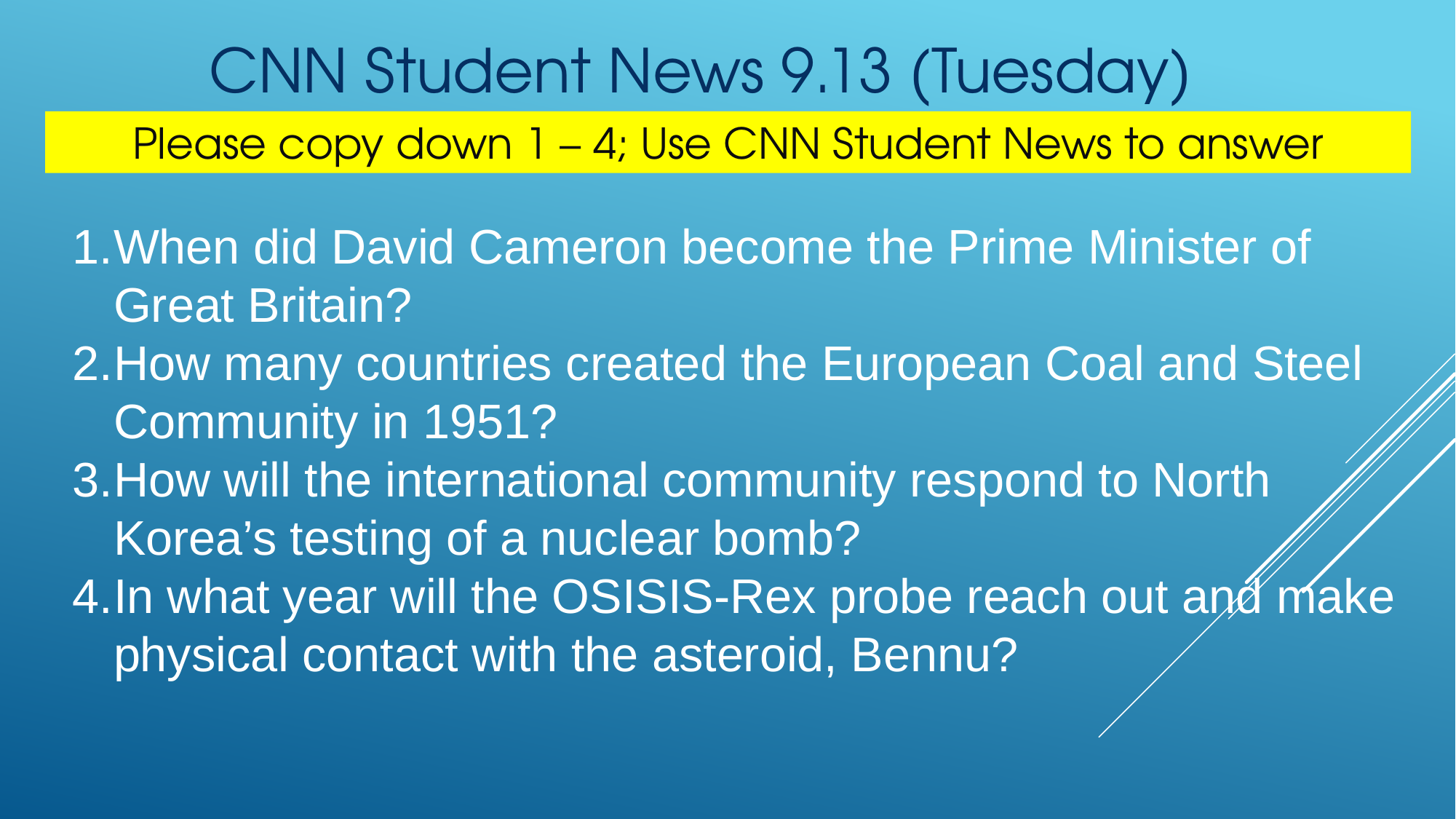

CNN Student News 9.13 (Tuesday)
Please copy down 1 – 4; Use CNN Student News to answer

When did David Cameron become the Prime Minister of Great Britain?
How many countries created the European Coal and Steel Community in 1951?
How will the international community respond to North Korea’s testing of a nuclear bomb?
In what year will the OSISIS-Rex probe reach out and make physical contact with the asteroid, Bennu?